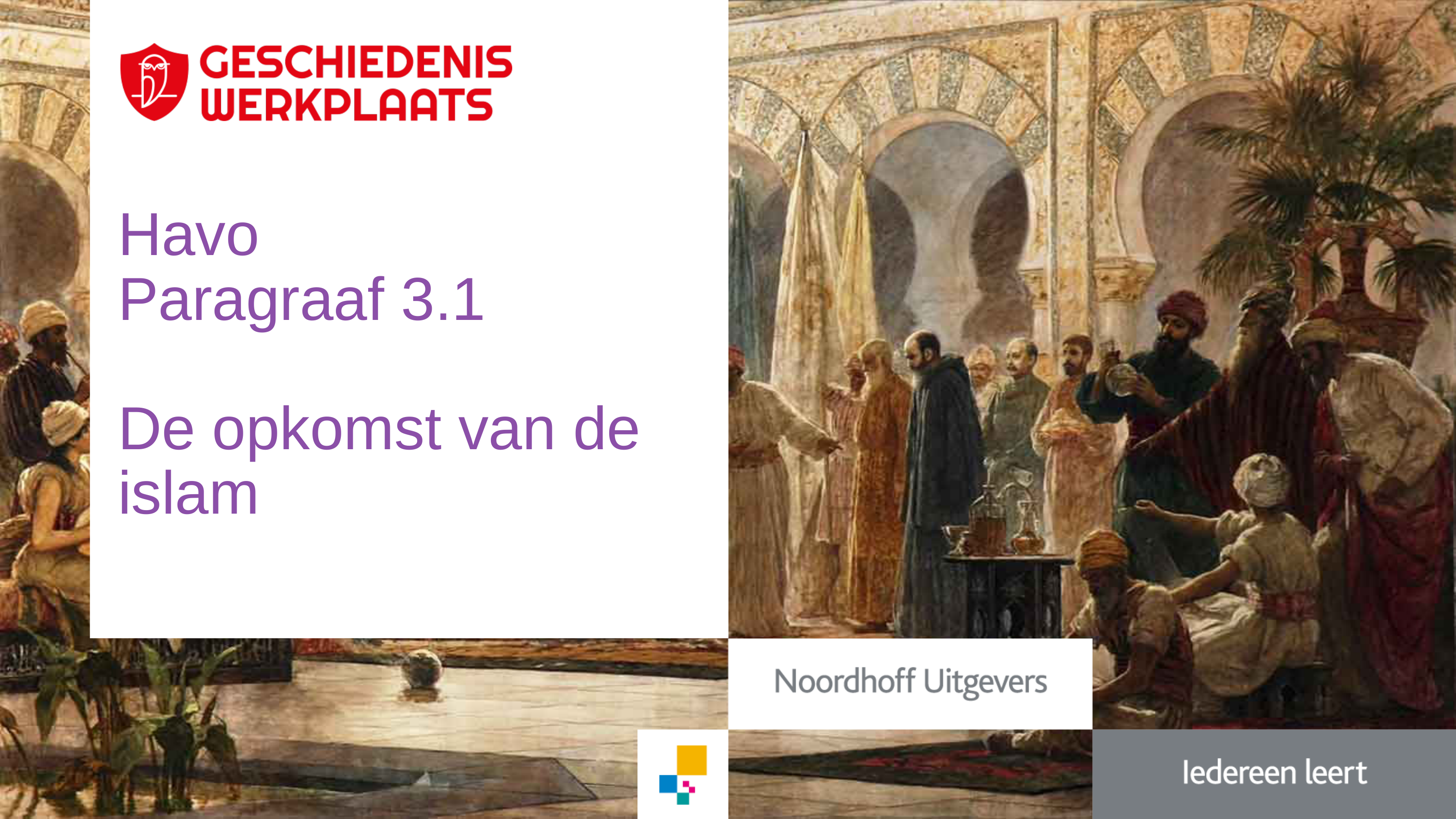

# Havo Paragraaf 3.1 De opkomst van de islam